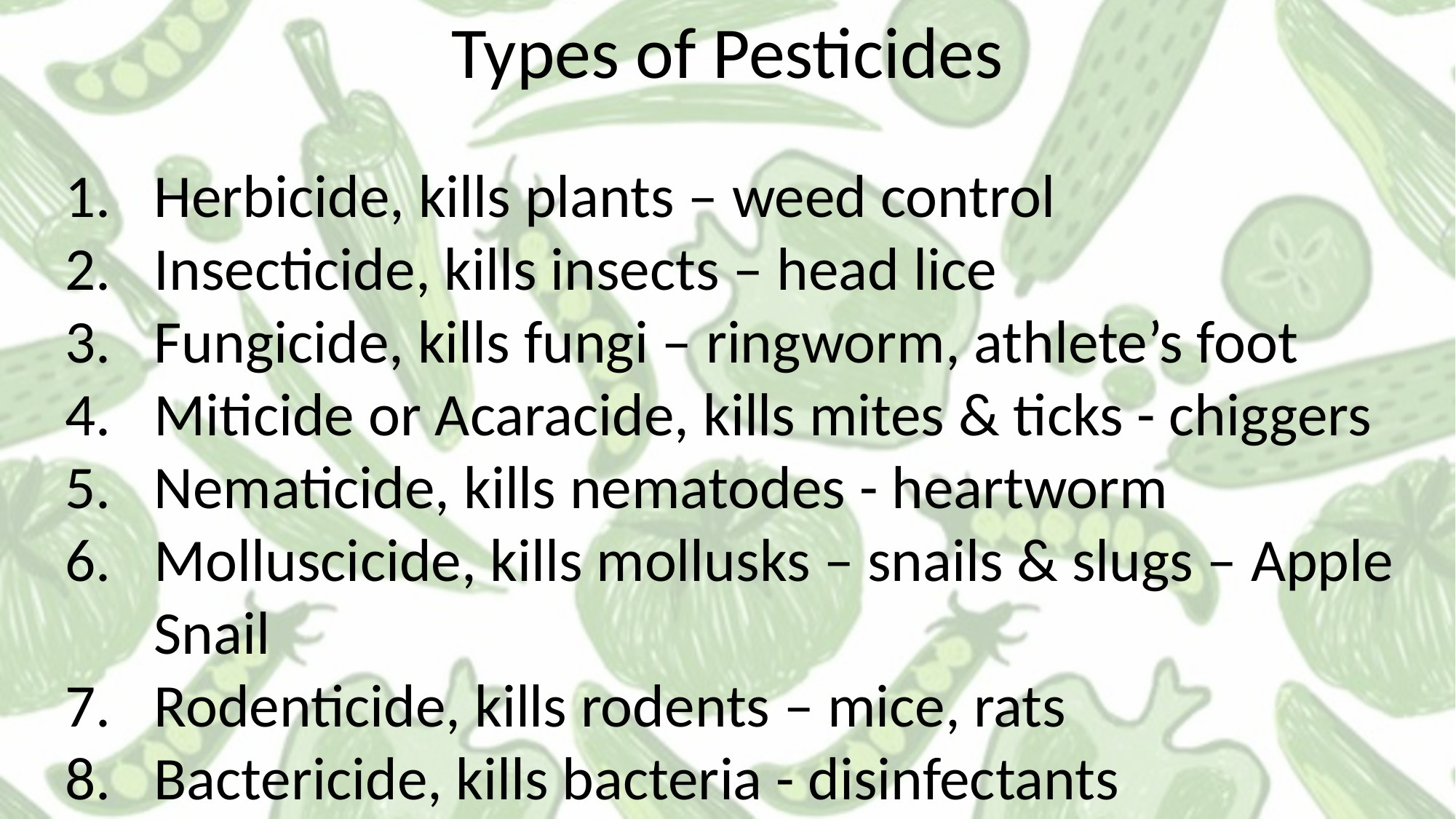

Types of Pesticides
Herbicide, kills plants – weed control
Insecticide, kills insects – head lice
Fungicide, kills fungi – ringworm, athlete’s foot
Miticide or Acaracide, kills mites & ticks - chiggers
Nematicide, kills nematodes - heartworm
Molluscicide, kills mollusks – snails & slugs – Apple Snail
Rodenticide, kills rodents – mice, rats
Bactericide, kills bacteria - disinfectants